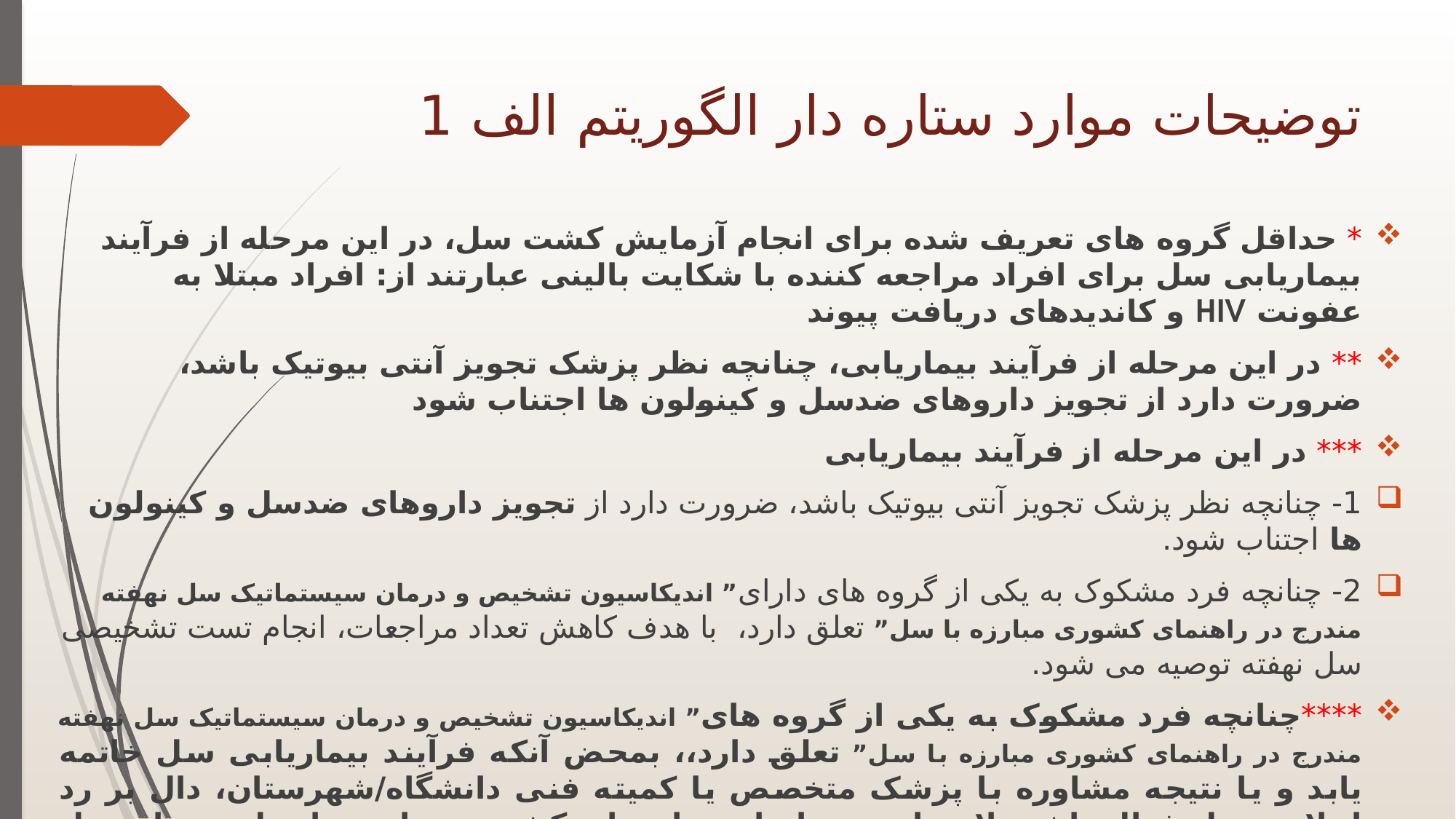

# توضیحات موارد ستاره دار الگوریتم الف 1
* حداقل گروه های تعریف شده برای انجام آزمایش کشت سل، در این مرحله از فرآیند بیماریابی سل برای افراد مراجعه کننده با شکایت بالینی عبارتند از: افراد مبتلا به عفونت HIV و کاندیدهای دریافت پیوند
** در این مرحله از فرآیند بیماریابی، چنانچه نظر پزشک تجویز آنتی بیوتیک باشد، ضرورت دارد از تجویز داروهای ضدسل و کینولون ها اجتناب شود
*** در این مرحله از فرآیند بیماریابی
1- چنانچه نظر پزشک تجویز آنتی بیوتیک باشد، ضرورت دارد از تجویز داروهای ضدسل و کینولون ها اجتناب شود.
2- چنانچه فرد مشکوک به یکی از گروه های دارای” اندیکاسیون تشخیص و درمان سیستماتیک سل نهفته مندرج در راهنمای کشوری مبارزه با سل” تعلق دارد،  با هدف کاهش تعداد مراجعات، انجام تست تشخیصی سل نهفته توصیه می شود.
****چنانچه فرد مشکوک به یکی از گروه های” اندیکاسیون تشخیص و درمان سیستماتیک سل نهفته مندرج در راهنمای کشوری مبارزه با سل” تعلق دارد،، بمحض آنکه فرآیند بیماریابی سل خاتمه یابد و یا نتیجه مشاوره با پزشک متخصص یا کمیته فنی دانشگاه/شهرستان، دال بر رد ابتلا به سل فعال باشد، لازم است براساس راهنمای کشوری مبارزه با سل، درمان سل نهفته تجویز و مدیریت شود.